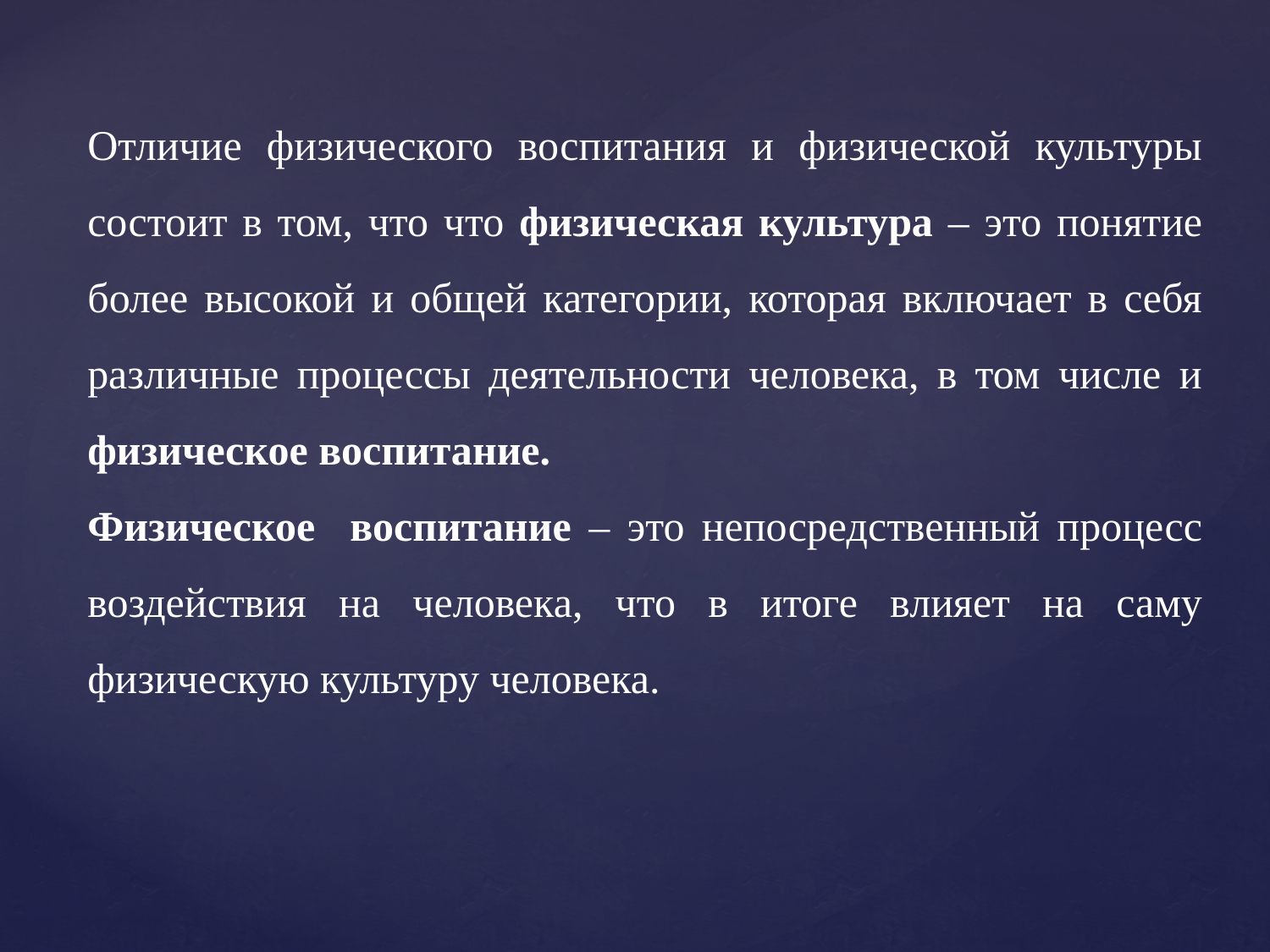

Отличие физического воспитания и физической культуры состоит в том, что что физическая культура – это понятие более высокой и общей категории, которая включает в себя различные процессы деятельности человека, в том числе и физическое воспитание.
Физическое  воспитание – это непосредственный процесс воздействия на человека, что в итоге влияет на саму физическую культуру человека.